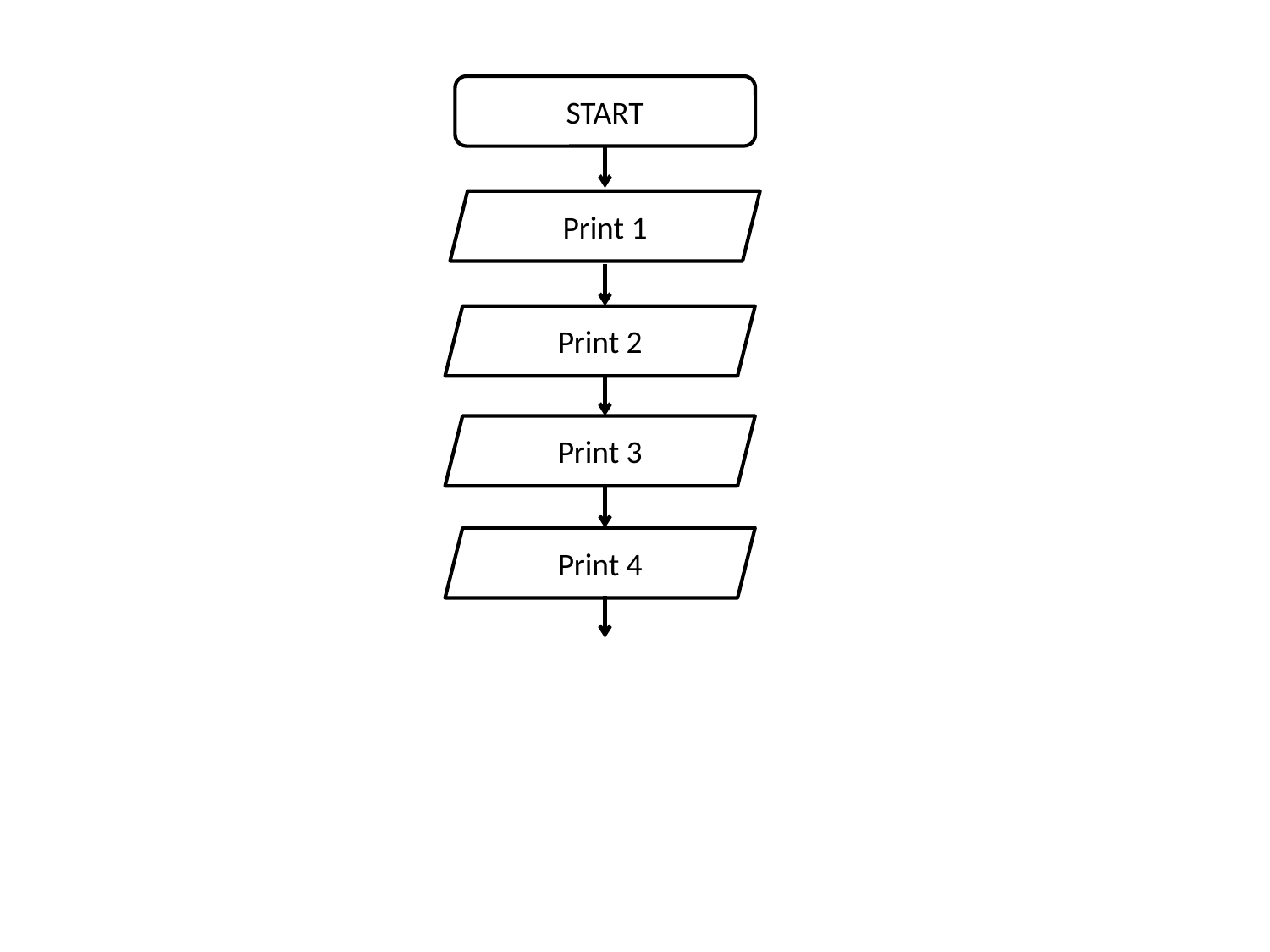

START
Print 1
Print 2
Print 3
Print 4